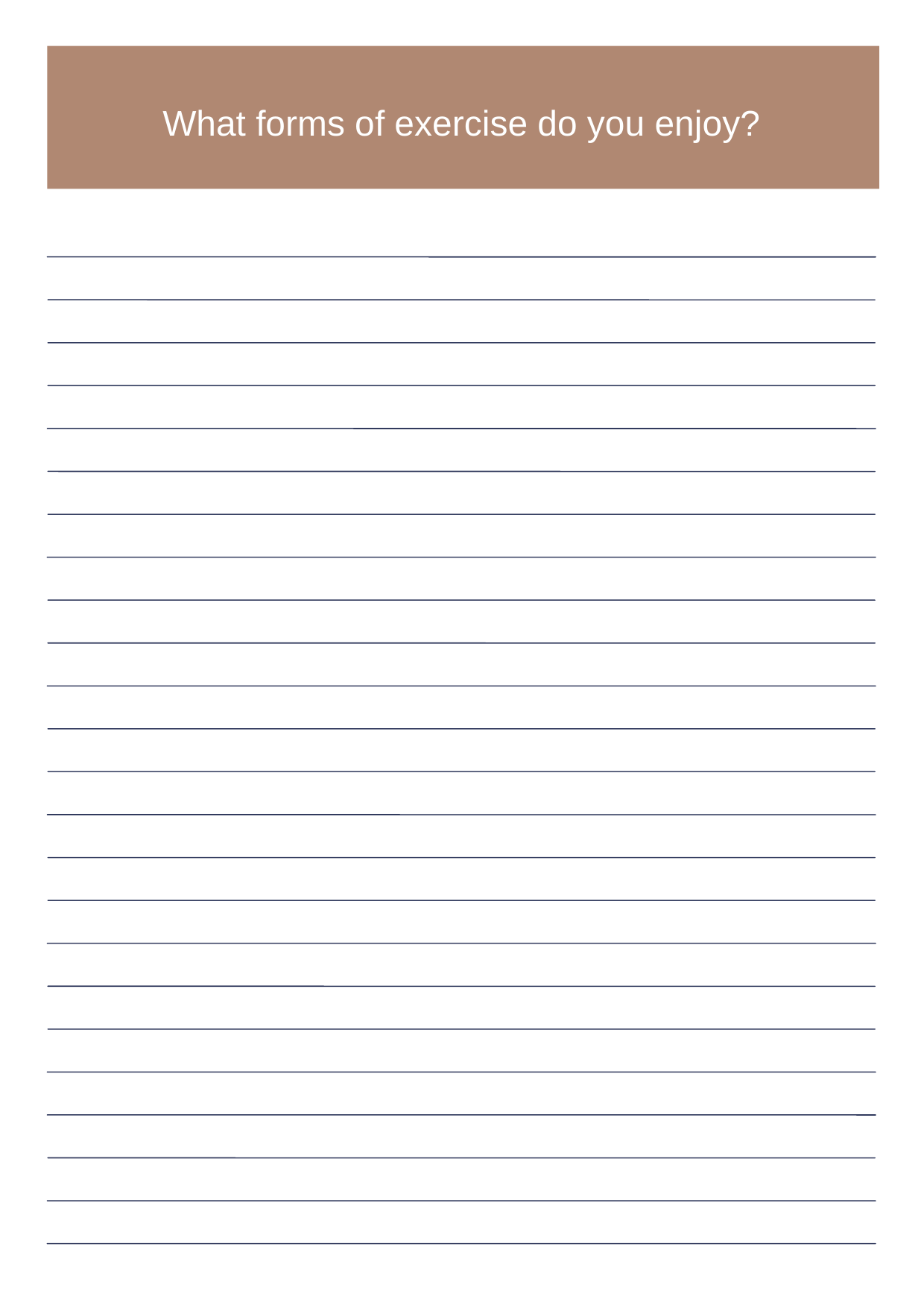

What forms of exercise do you enjoy?